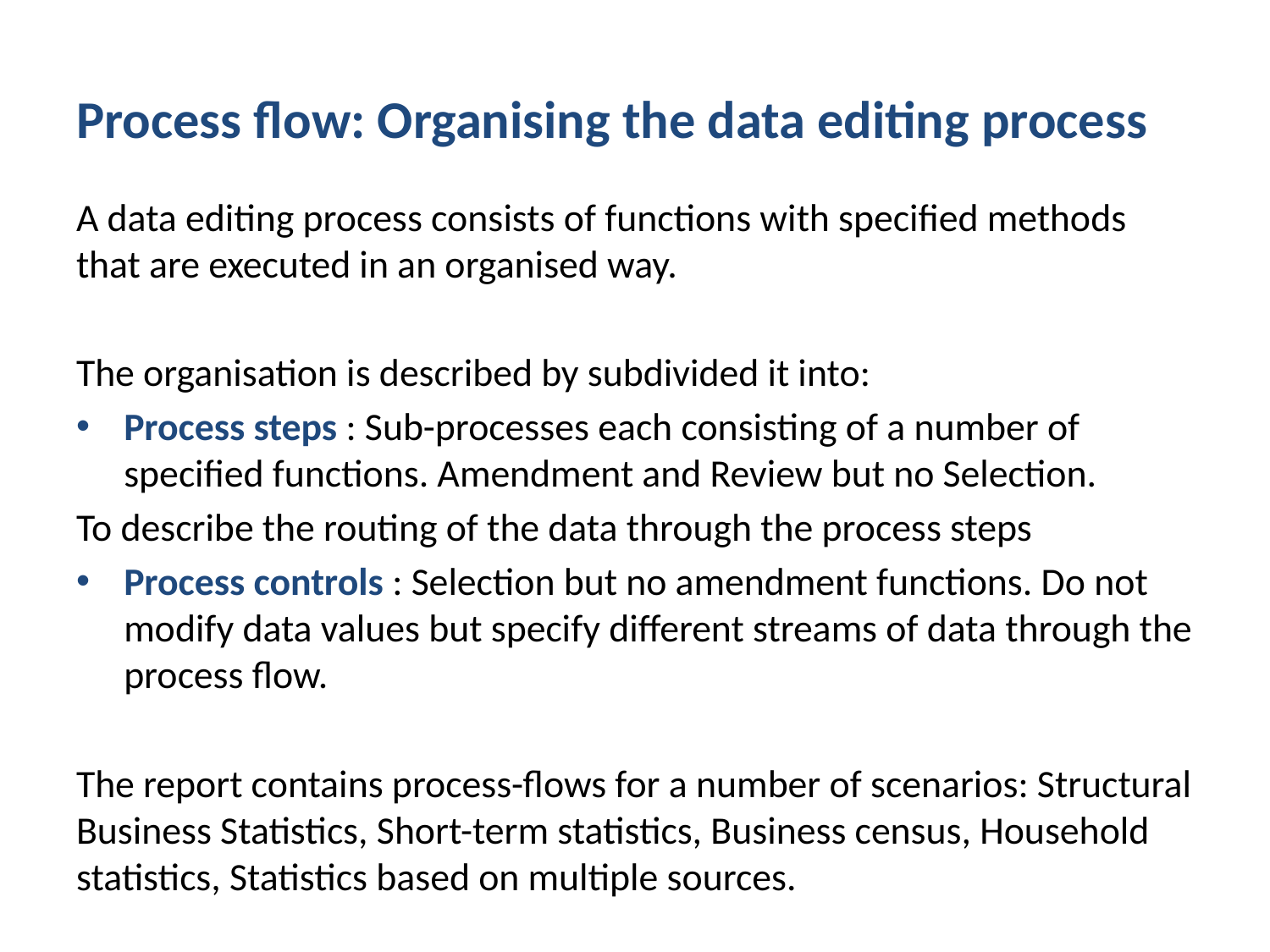

# Process flow: Organising the data editing process
A data editing process consists of functions with specified methods that are executed in an organised way.

The organisation is described by subdivided it into:
Process steps : Sub-processes each consisting of a number of specified functions. Amendment and Review but no Selection.
To describe the routing of the data through the process steps
Process controls : Selection but no amendment functions. Do not modify data values but specify different streams of data through the process flow.

The report contains process-flows for a number of scenarios: Structural Business Statistics, Short-term statistics, Business census, Household statistics, Statistics based on multiple sources.